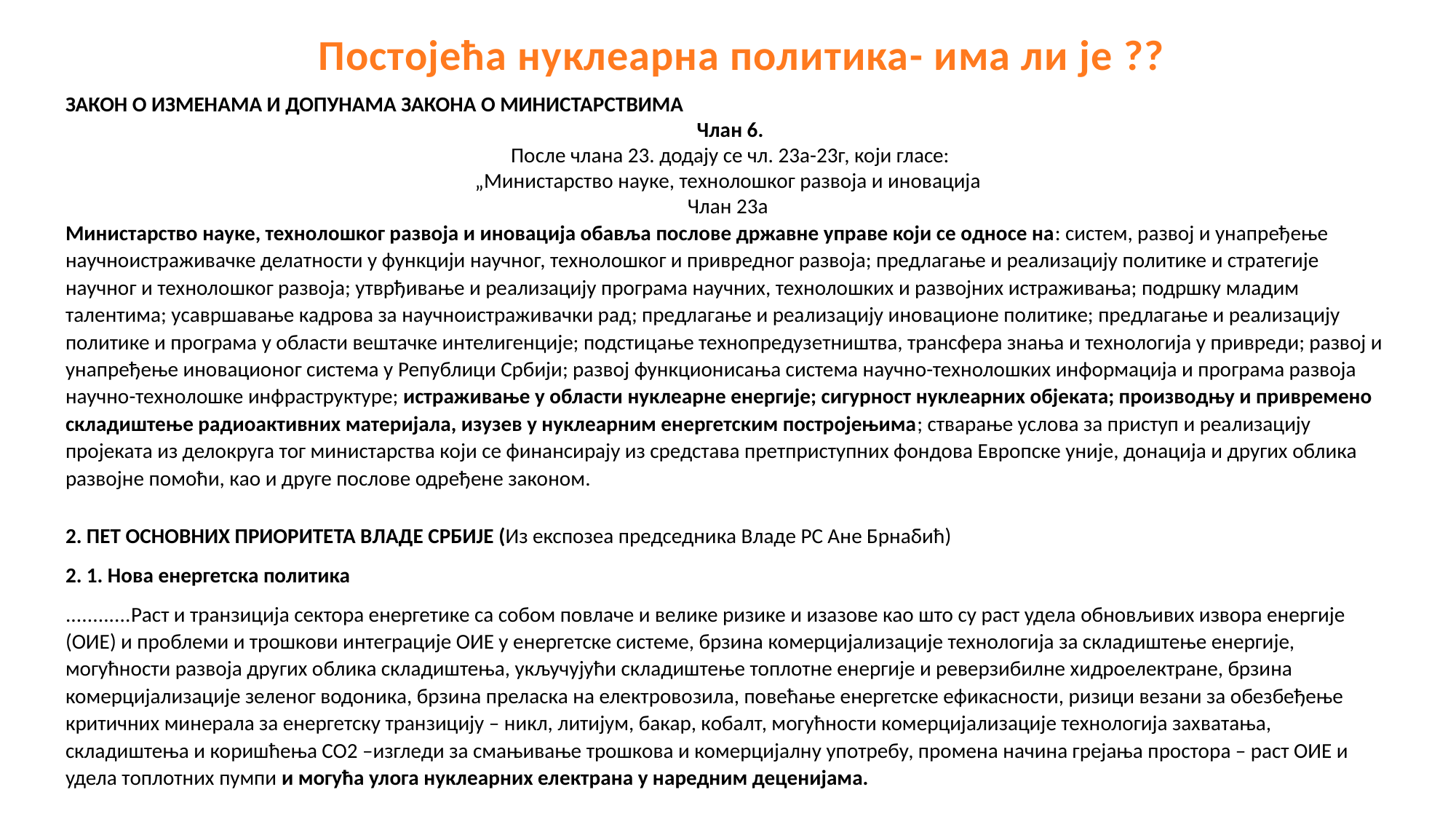

Постојећа нуклеарна политика- има ли је ??
ЗАКОН О ИЗМЕНАМА И ДОПУНАМА ЗАКОНА О МИНИСТАРСТВИМА
 Члан 6.
 После члана 23. додају се чл. 23а-23г, који гласе:
„Министарство науке, технолошког развоја и иновација
Члан 23а
Министарство науке, технолошког развоја и иновација обавља послове државне управе који се односе на: систем, развој и унапређење научноистраживачке делатности у функцији научног, технолошког и привредног развоја; предлагање и реализацију политике и стратегије научног и технолошког развоја; утврђивање и реализацију програма научних, технолошких и развојних истраживања; подршку младим талентима; усавршавање кадрова за научноистраживачки рад; предлагање и реализацију иновационе политике; предлагање и реализацију политике и програма у области вештачке интелигенције; подстицање технопредузетништва, трансфера знања и технологија у привреди; развој и унапређење иновационог система у Републици Србији; развој функционисања система научно-технолошких информација и програма развоја научно-технолошке инфраструктуре; истраживање у области нуклеарне енергије; сигурност нуклеарних објеката; производњу и привремено складиштење радиоактивних материјала, изузев у нуклеарним енергетским постројењима; стварање услова за приступ и реализацију пројеката из делокруга тог министарства који се финансирају из средстава претприступних фондова Европске уније, донација и других облика развојне помоћи, као и друге послове одређене законом.
2. ПЕТ ОСНОВНИХ ПРИОРИТЕТА ВЛАДЕ СРБИЈЕ (Из експозеа председника Владе РС Ане Брнабић)
2. 1. Нова енергетска политика
............Раст и транзиција сектора енергетике са собом повлаче и велике ризике и изазове као што су раст удела обновљивих извора енергије (ОИЕ) и проблеми и трошкови интеграције ОИЕ у енергетске системе, брзина комерцијализације технологија за складиштење енергије, могућности развоја других облика складиштења, укључујући складиштење топлотне енергије и реверзибилне хидроелектране, брзина комерцијализације зеленог водоника, брзина преласка на електровозила, повећање енергетске ефикасности, ризици везани за обезбеђење критичних минерала за енергетску транзицију – никл, литијум, бакар, кобалт, могућности комерцијализације технологија захватања, складиштења и коришћења CO2 –изгледи за смањивање трошкова и комерцијалну употребу, промена начина грејања простора – раст ОИЕ и удела топлотних пумпи и могућа улога нуклеарних електрана у наредним деценијама.